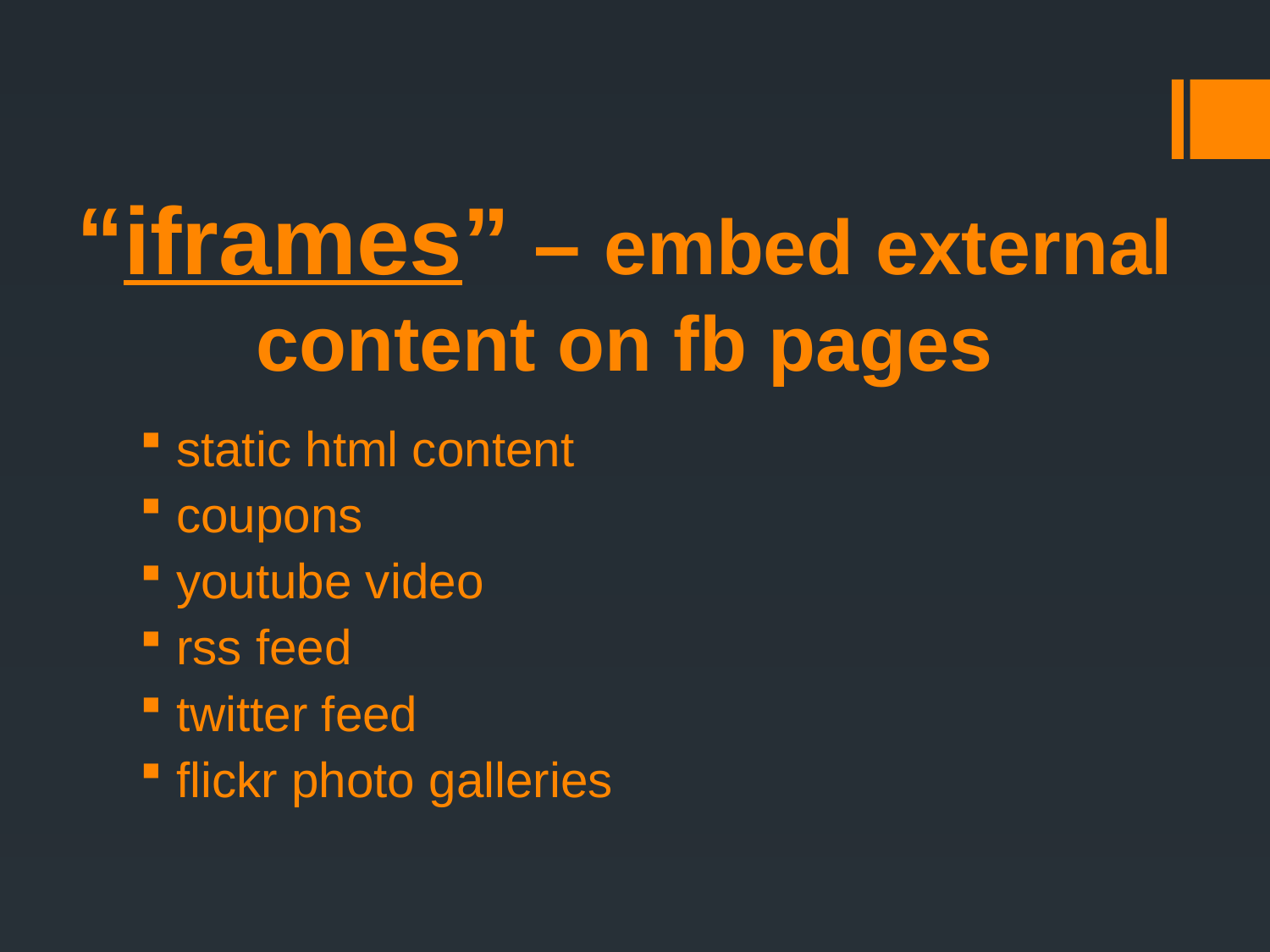

# “iframes” – embed external content on fb pages
 static html content
 coupons
 youtube video
 rss feed
 twitter feed
 flickr photo galleries